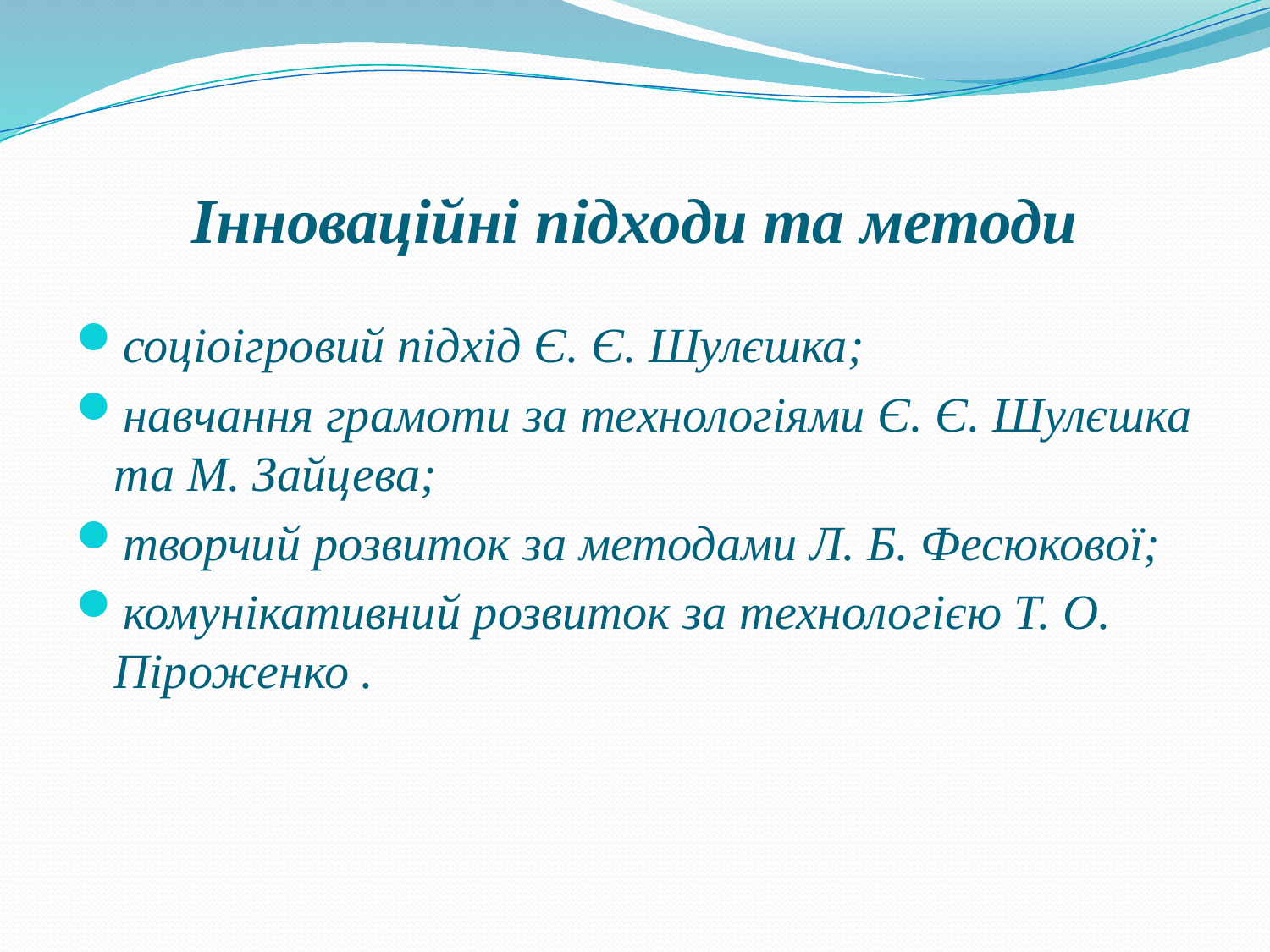

# Інноваційні підходи та методи
соціоігровий підхід Є. Є. Шулєшка;
навчання грамоти за технологіями Є. Є. Шулєшка та М. Зайцева;
творчий розвиток за методами Л. Б. Фесюкової;
комунікативний розвиток за технологією Т. О. Піроженко .